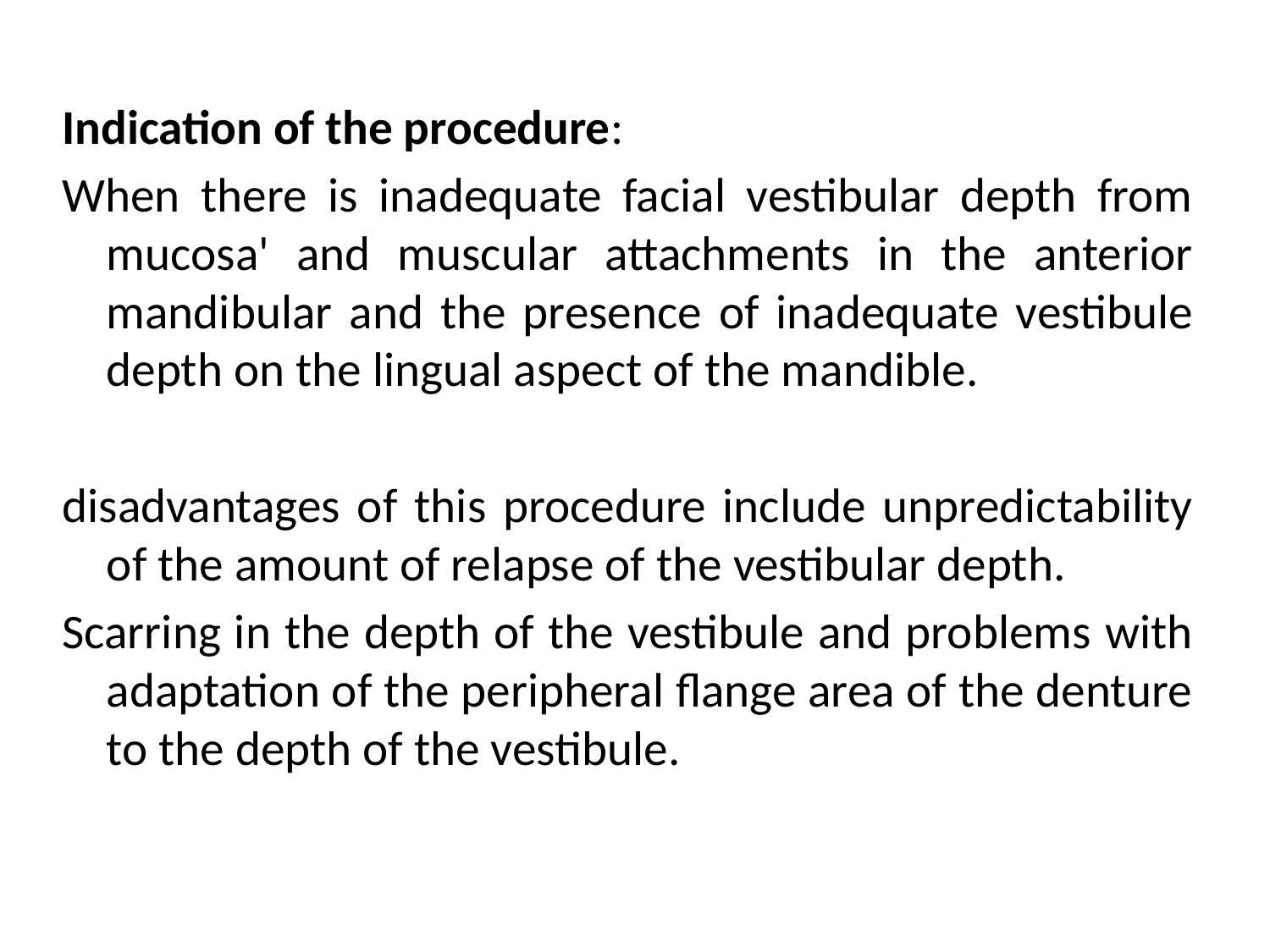

Indication of the procedure:
When there is inadequate facial vestibular depth from mucosa' and muscular attachments in the anterior mandibular and the presence of inadequate vestibule depth on the lingual aspect of the mandible.

disadvantages of this procedure include unpredictability of the amount of relapse of the vestibular depth.
Scarring in the depth of the vestibule and problems with adaptation of the peripheral flange area of the denture to the depth of the vestibule.